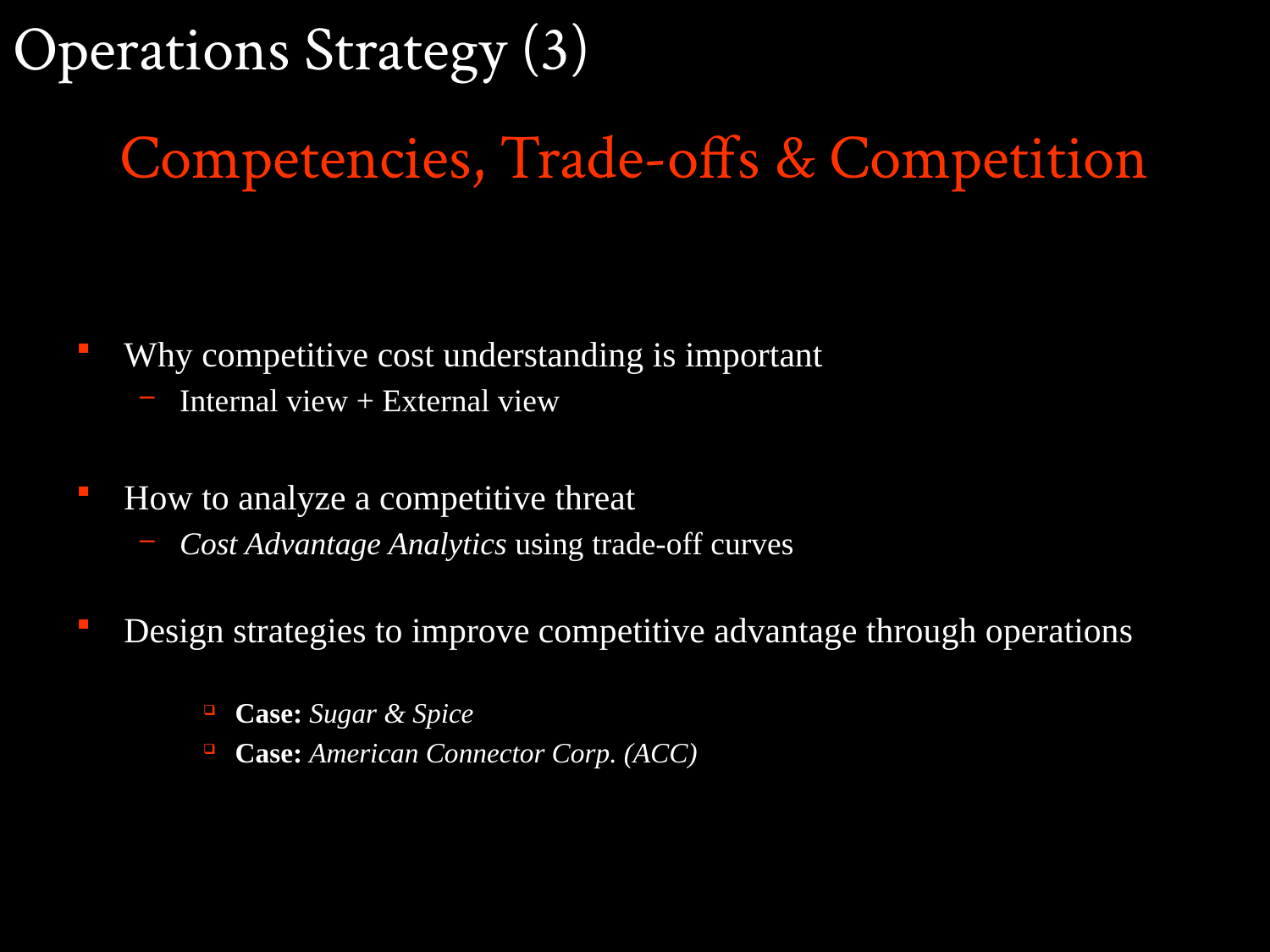

Operations Strategy (3)
Competencies, Trade-offs & Competition
Why competitive cost understanding is important
Internal view + External view

How to analyze a competitive threat
Cost Advantage Analytics using trade-off curves

Design strategies to improve competitive advantage through operations

Case: Sugar & Spice
Case: American Connector Corp. (ACC)